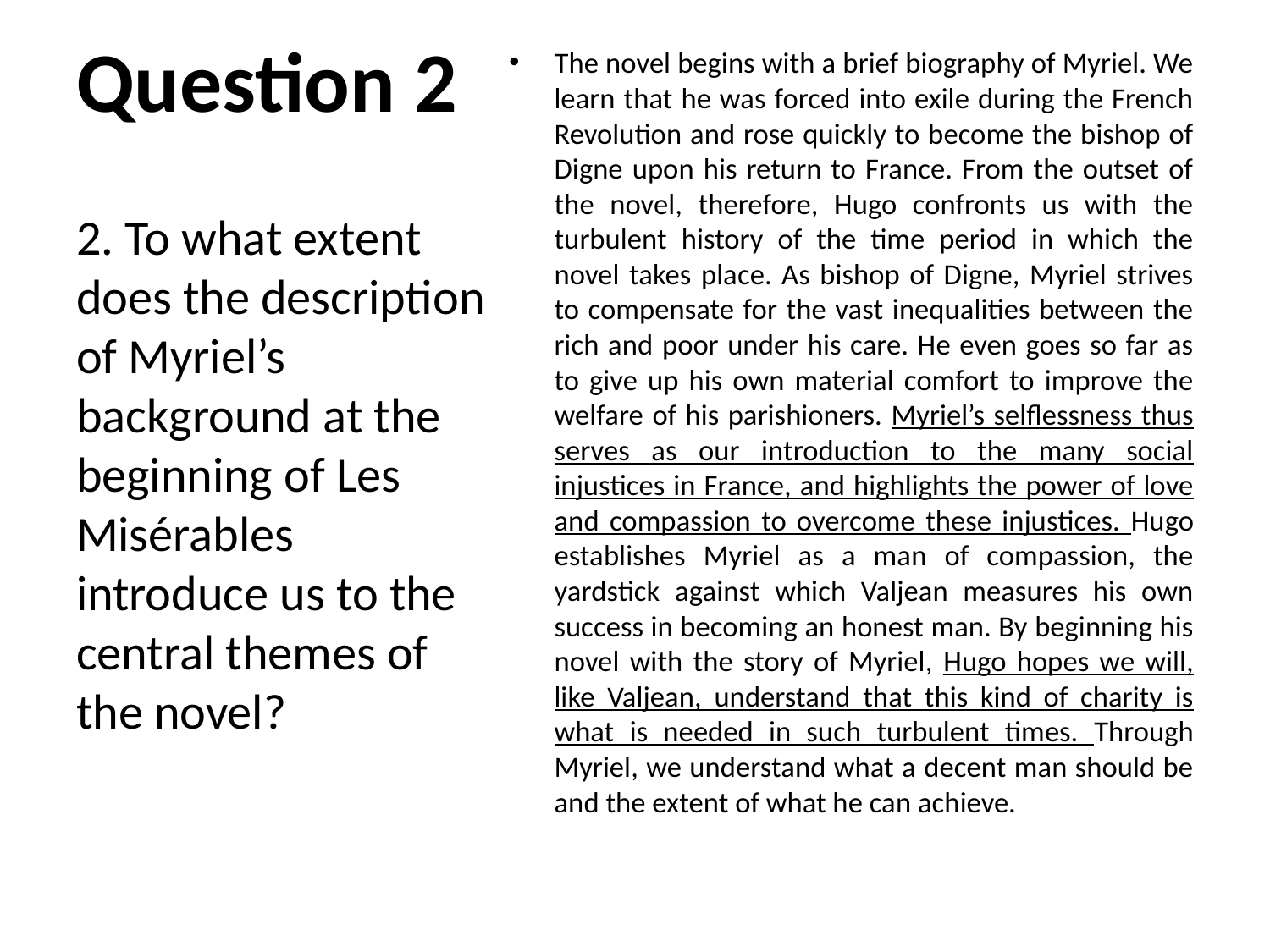

The novel begins with a brief biography of Myriel. We learn that he was forced into exile during the French Revolution and rose quickly to become the bishop of Digne upon his return to France. From the outset of the novel, therefore, Hugo confronts us with the turbulent history of the time period in which the novel takes place. As bishop of Digne, Myriel strives to compensate for the vast inequalities between the rich and poor under his care. He even goes so far as to give up his own material comfort to improve the welfare of his parishioners. Myriel’s selflessness thus serves as our introduction to the many social injustices in France, and highlights the power of love and compassion to overcome these injustices. Hugo establishes Myriel as a man of compassion, the yardstick against which Valjean measures his own success in becoming an honest man. By beginning his novel with the story of Myriel, Hugo hopes we will, like Valjean, understand that this kind of charity is what is needed in such turbulent times. Through Myriel, we understand what a decent man should be and the extent of what he can achieve.

# Question 2
2. To what extent does the description of Myriel’s background at the beginning of Les Misérables introduce us to the central themes of the novel?